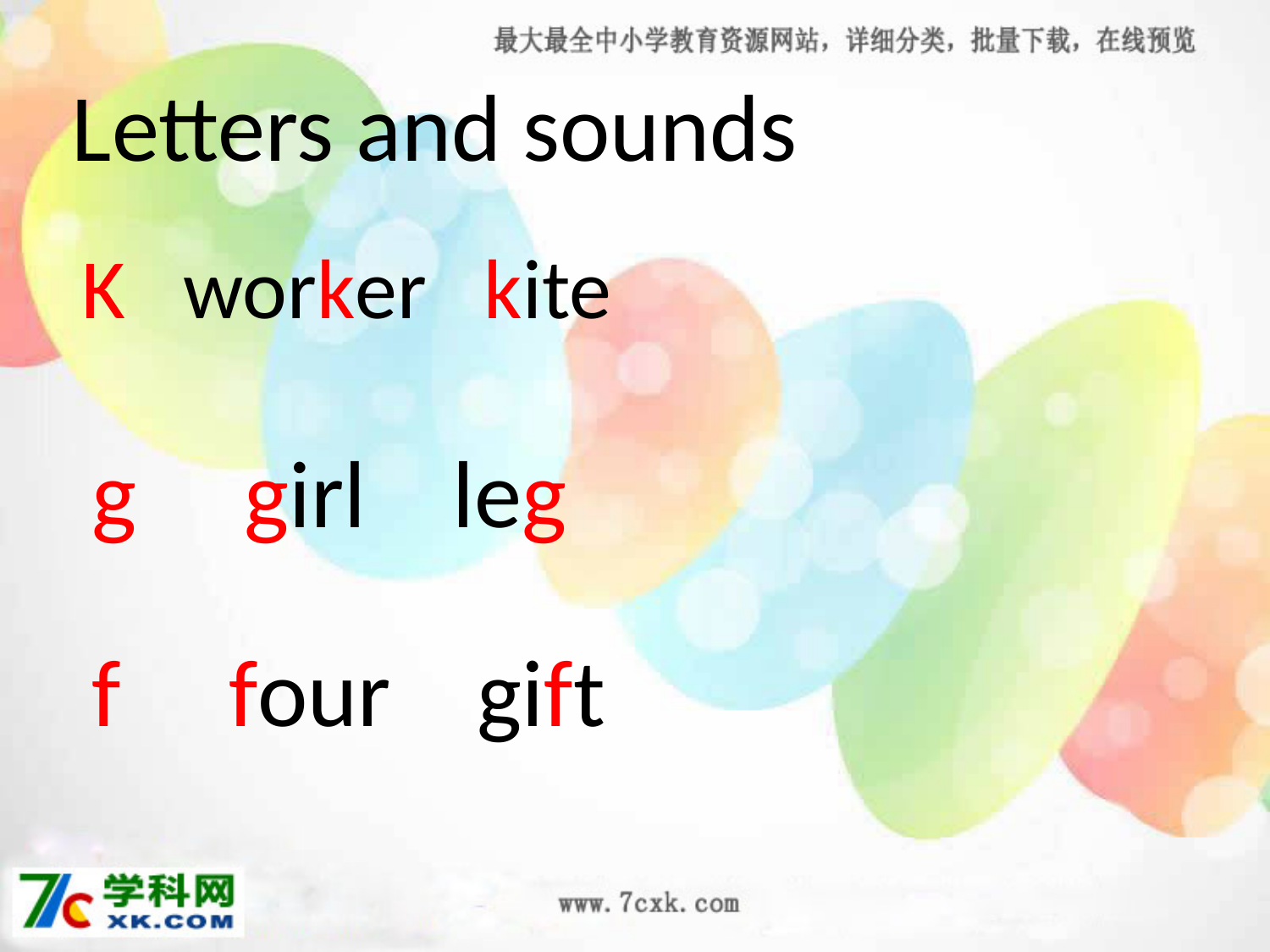

Letters and sounds
K   worker   kite
g     girl    leg
f     four    gift